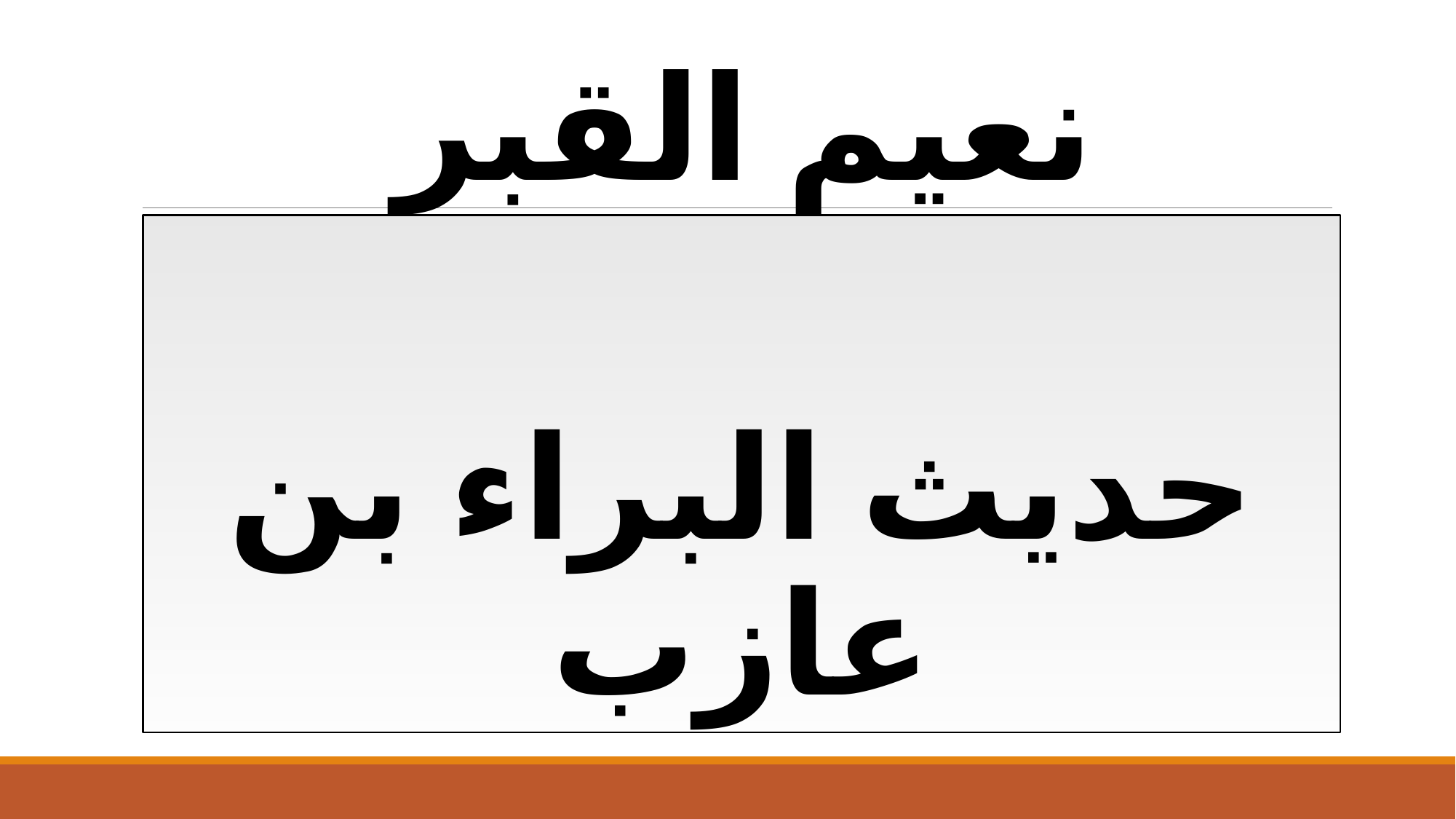

# نعيم القبر

حديث البراء بن عازب